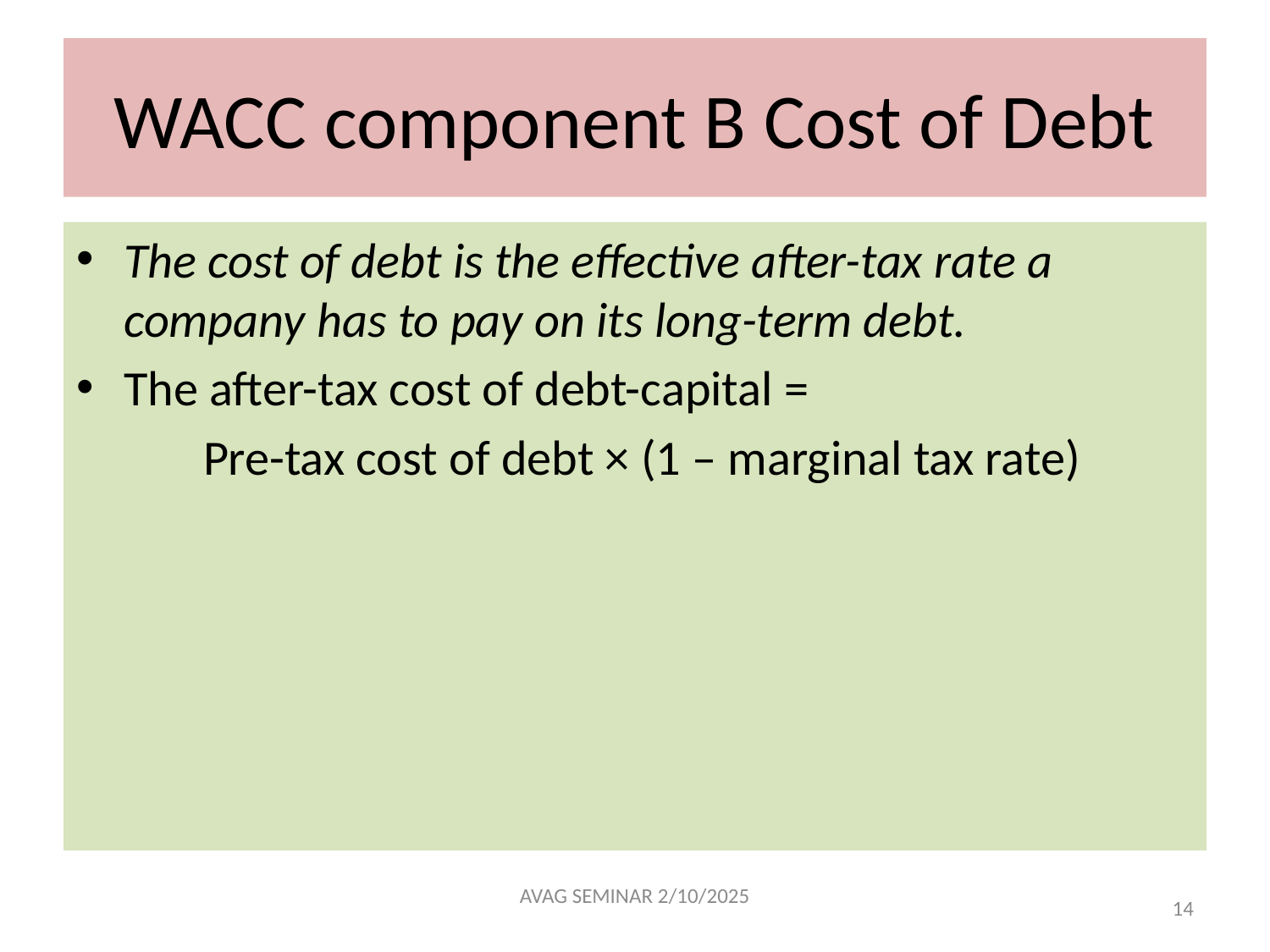

# WACC component B Cost of Debt
The cost of debt is the effective after-tax rate a company has to pay on its long-term debt.
The after-tax cost of debt-capital =
	Pre-tax cost of debt × (1 – marginal tax rate)
AVAG SEMINAR 2/10/2025

14